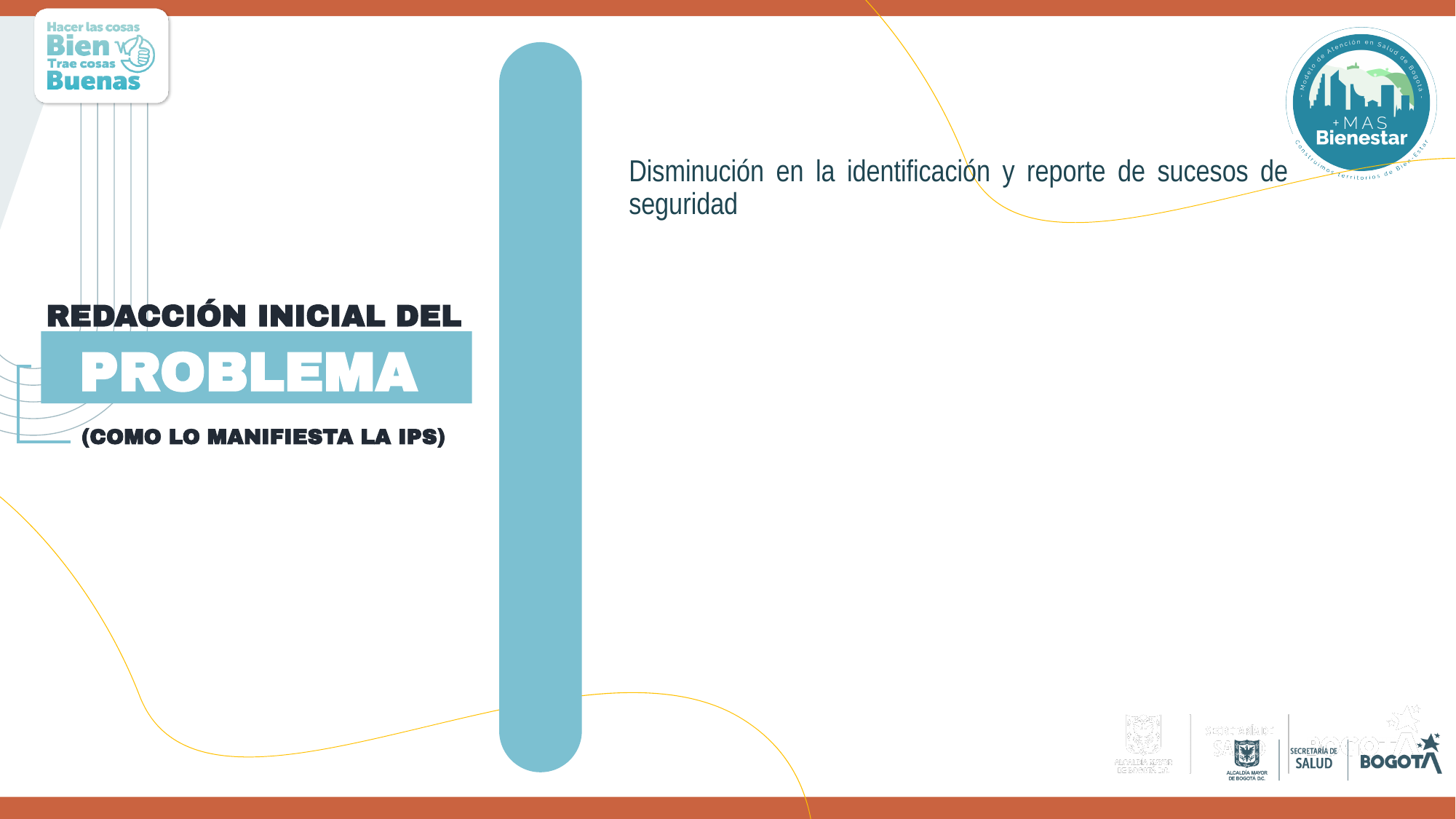

Disminución en la identificación y reporte de sucesos de seguridad
REDACCIÓN INICIAL DEL
PROBLEMA

(COMO LO MANIFIESTA LA IPS)